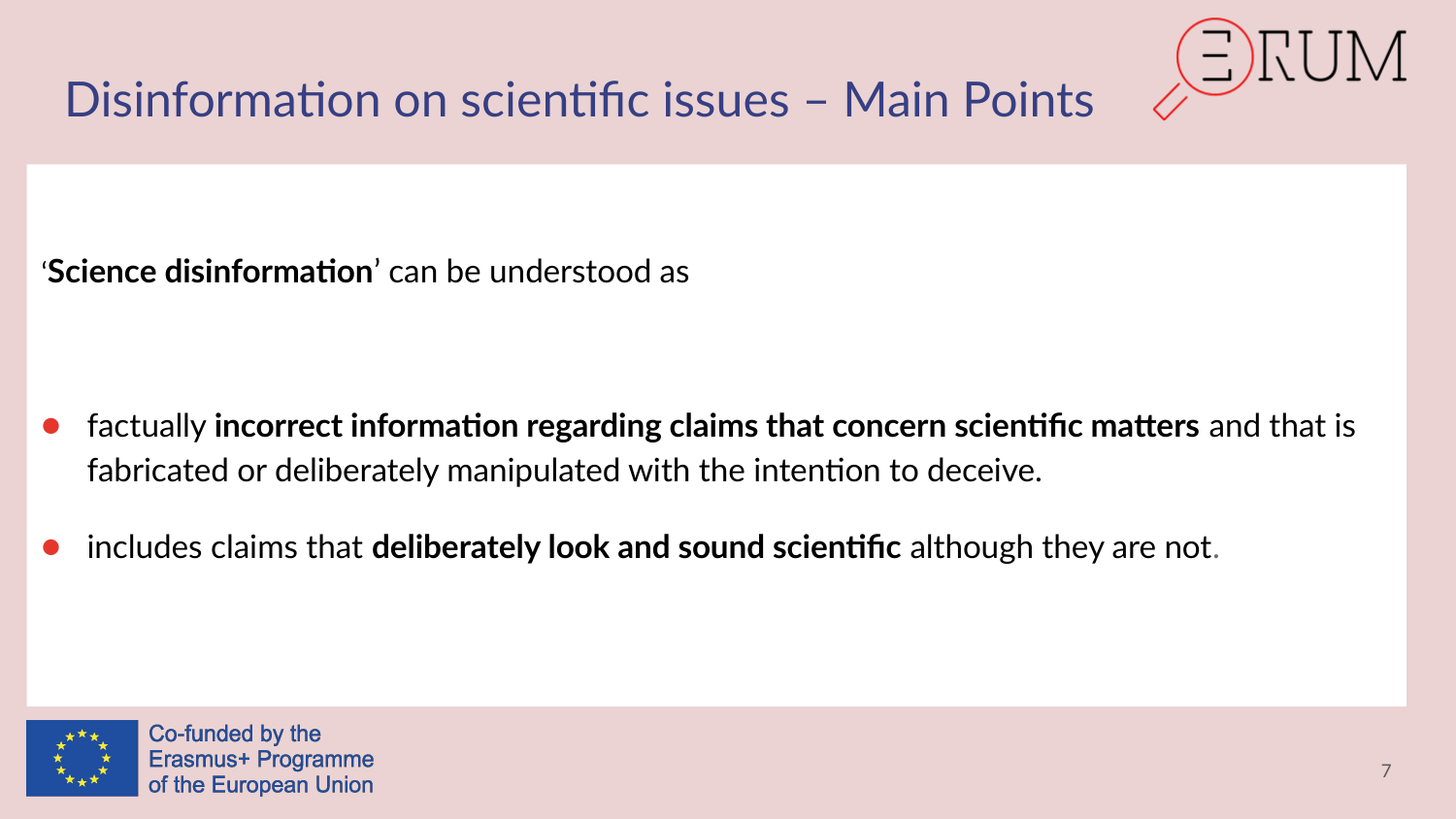

# Disinformation on scientific issues – Main Points

‘Science disinformation’ can be understood as

factually incorrect information regarding claims that concern scientific matters and that is fabricated or deliberately manipulated with the intention to deceive.
includes claims that deliberately look and sound scientific although they are not.

7